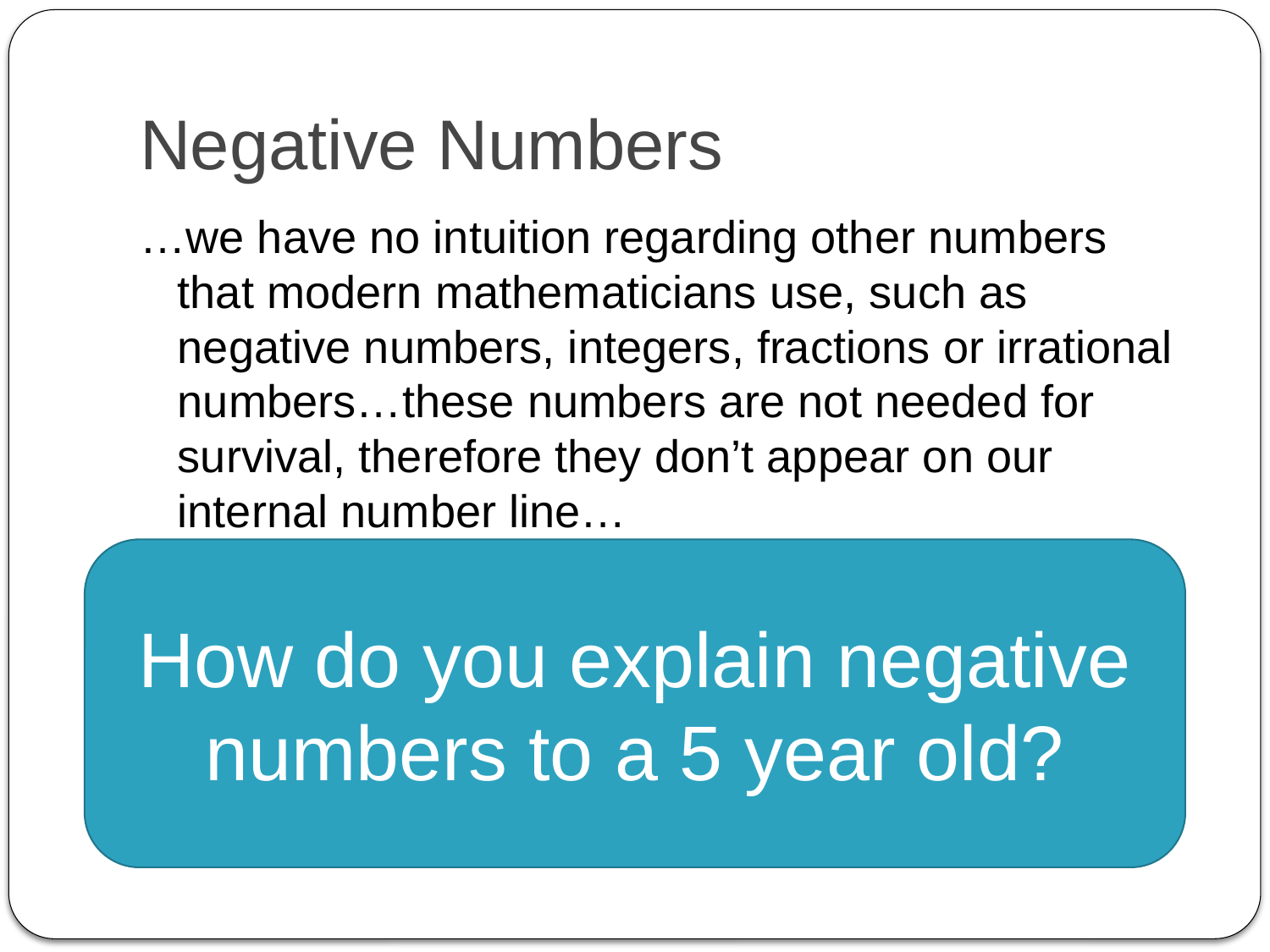

# Negative Numbers
…we have no intuition regarding other numbers that modern mathematicians use, such as negative numbers, integers, fractions or irrational numbers…these numbers are not needed for survival, therefore they don’t appear on our internal number line…
How do you explain negative numbers to a 5 year old?